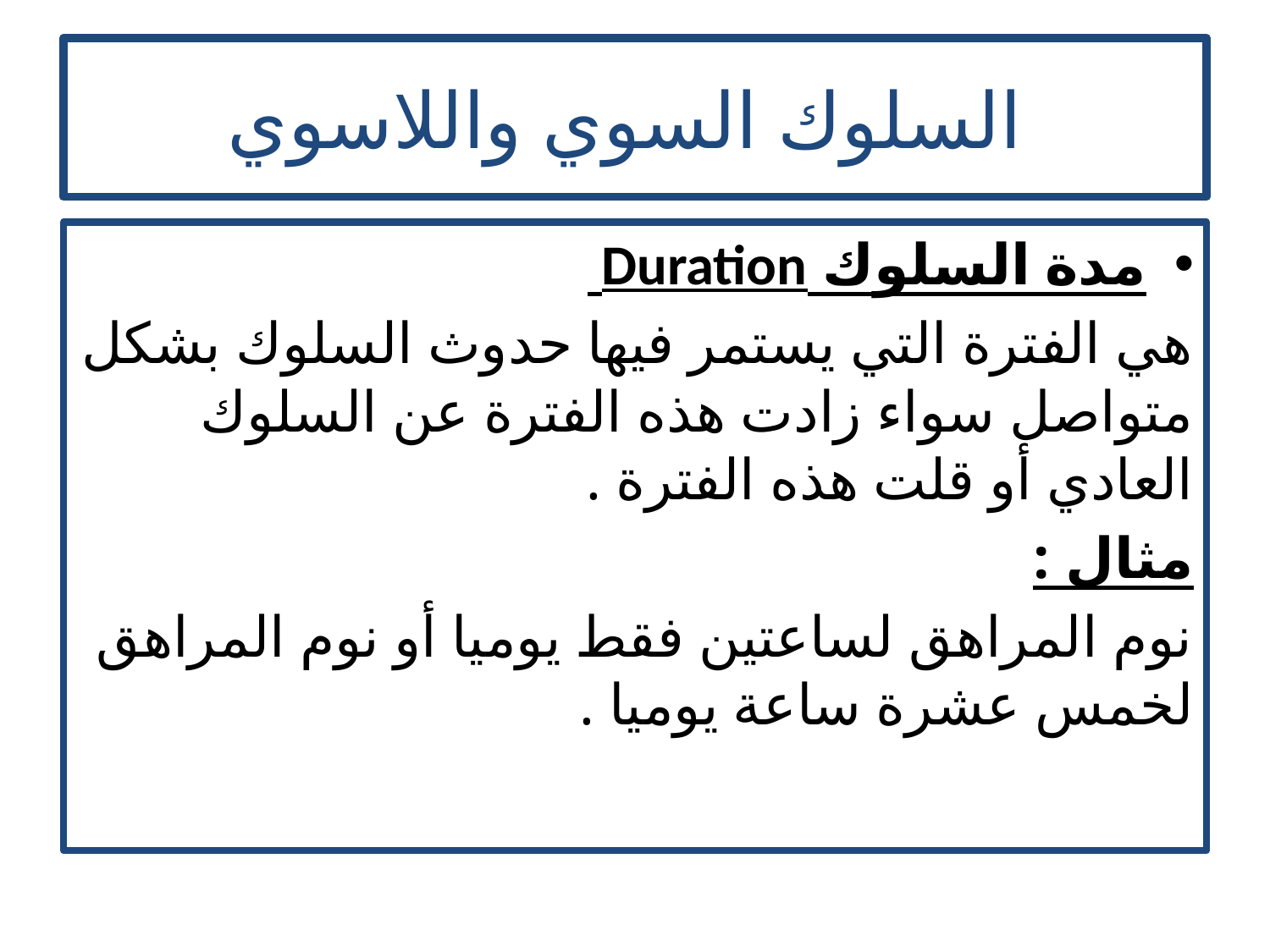

# السلوك السوي واللاسوي
مدة السلوك Duration
هي الفترة التي يستمر فيها حدوث السلوك بشكل متواصل سواء زادت هذه الفترة عن السلوك العادي أو قلت هذه الفترة .
مثال :
نوم المراهق لساعتين فقط يوميا أو نوم المراهق لخمس عشرة ساعة يوميا .